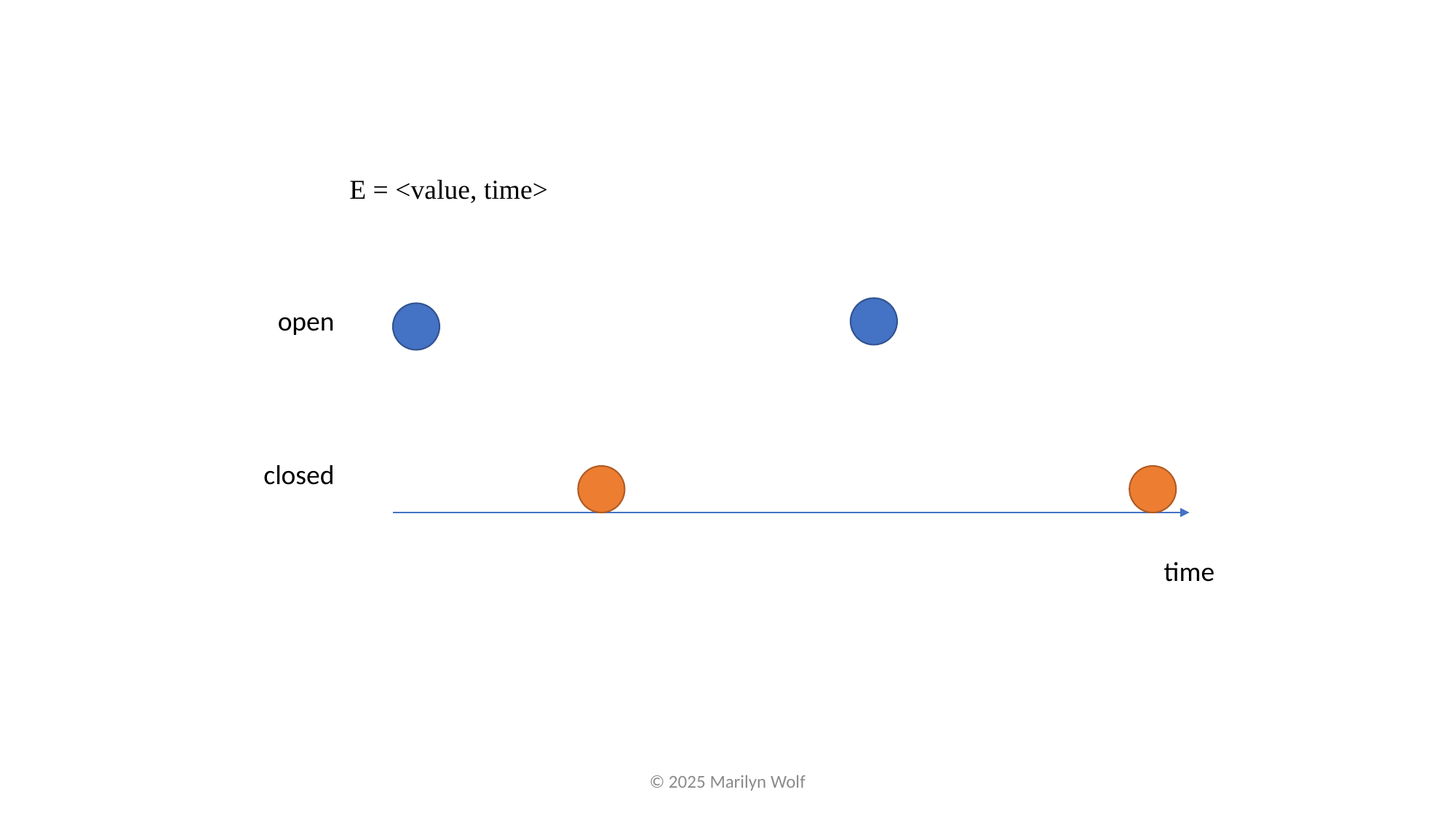

E = <value, time>
open

closed

time
© 2025 Marilyn Wolf